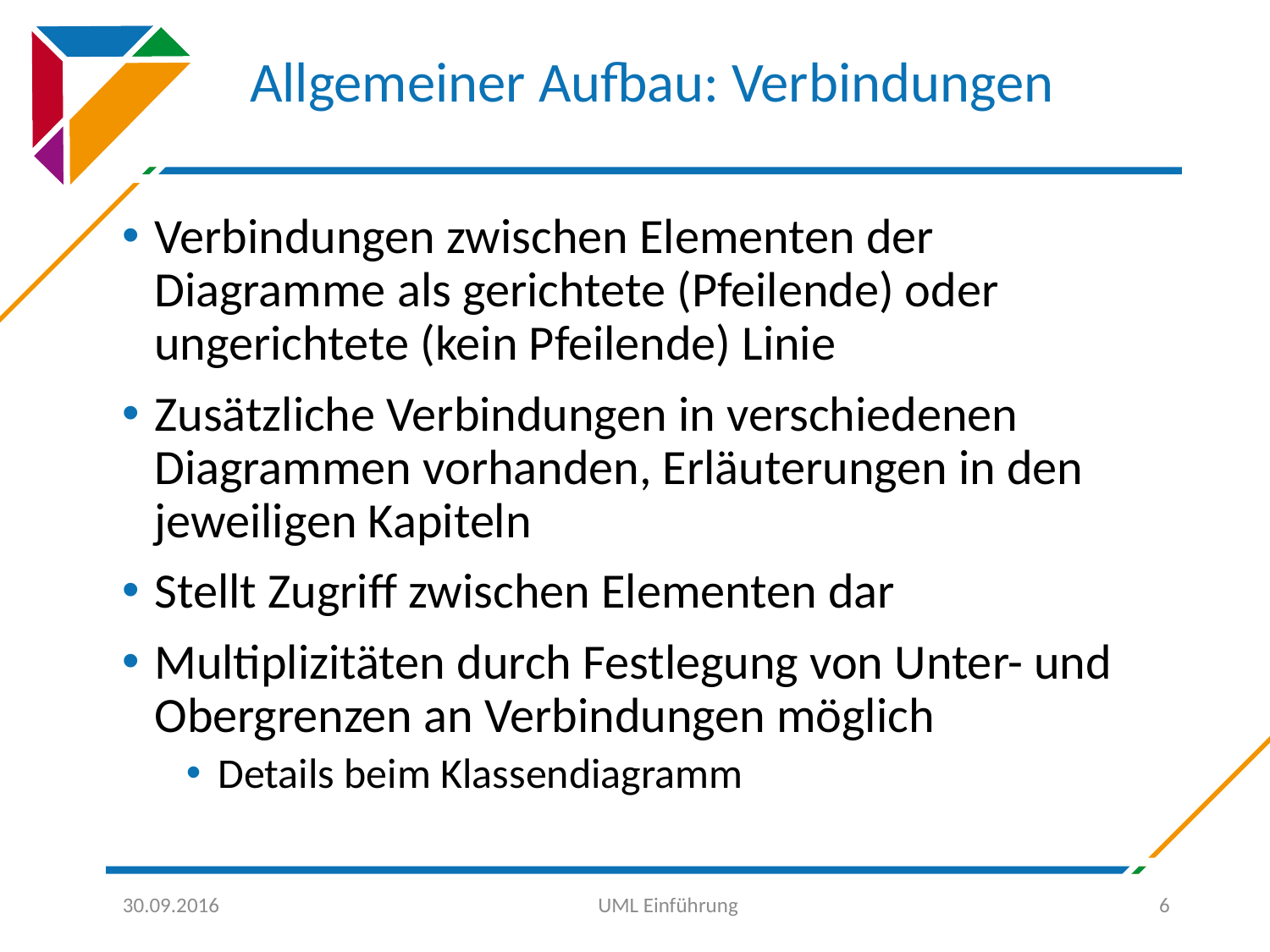

# Allgemeiner Aufbau: Verbindungen
Verbindungen zwischen Elementen der Diagramme als gerichtete (Pfeilende) oder ungerichtete (kein Pfeilende) Linie
Zusätzliche Verbindungen in verschiedenen Diagrammen vorhanden, Erläuterungen in den jeweiligen Kapiteln
Stellt Zugriff zwischen Elementen dar
Multiplizitäten durch Festlegung von Unter- und Obergrenzen an Verbindungen möglich
Details beim Klassendiagramm
30.09.2016
UML Einführung
6